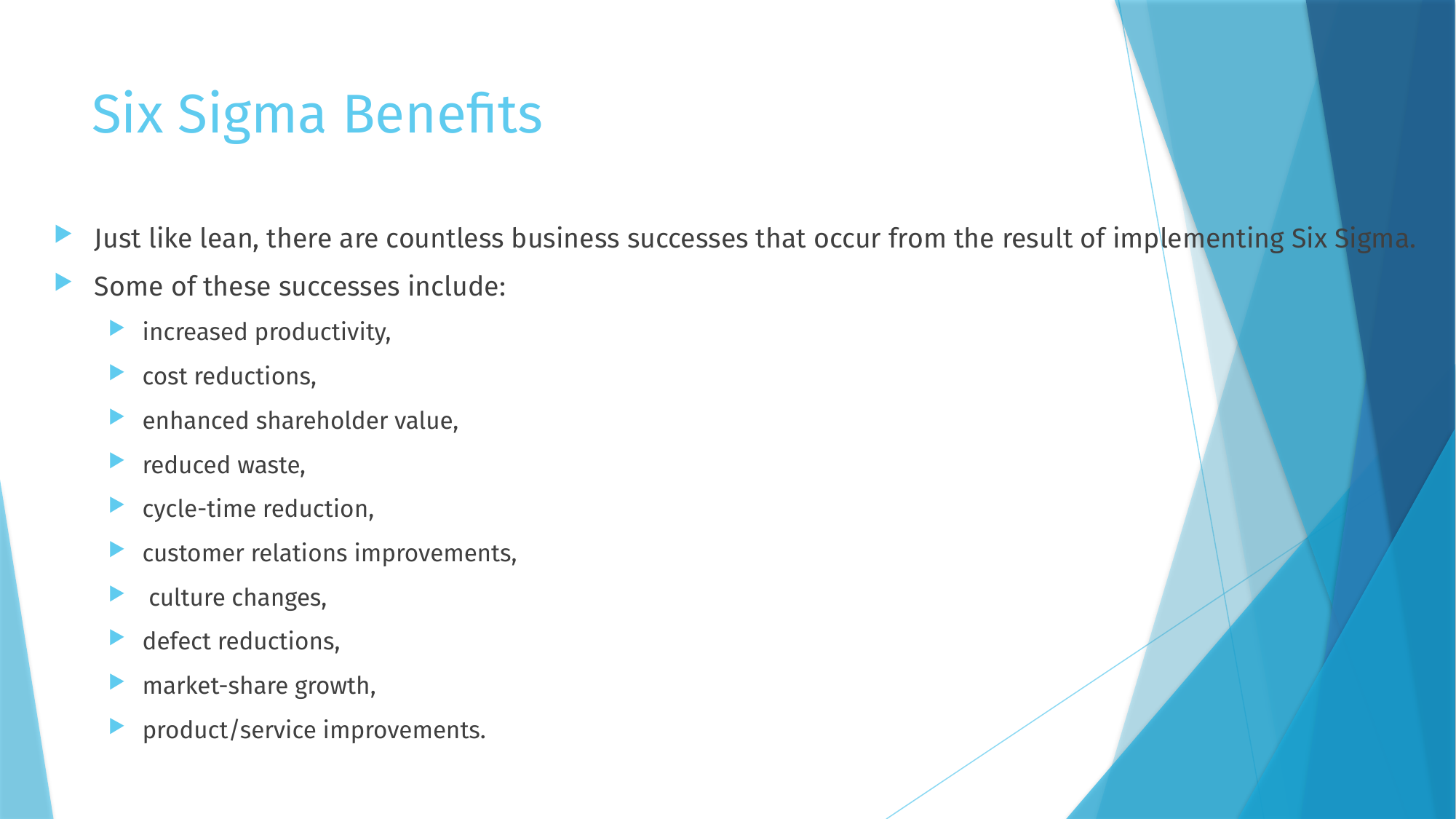

# Six Sigma Benefits
Just like lean, there are countless business successes that occur from the result of implementing Six Sigma.
Some of these successes include:
increased productivity,
cost reductions,
enhanced shareholder value,
reduced waste,
cycle-time reduction,
customer relations improvements,
 culture changes,
defect reductions,
market-share growth,
product/service improvements.